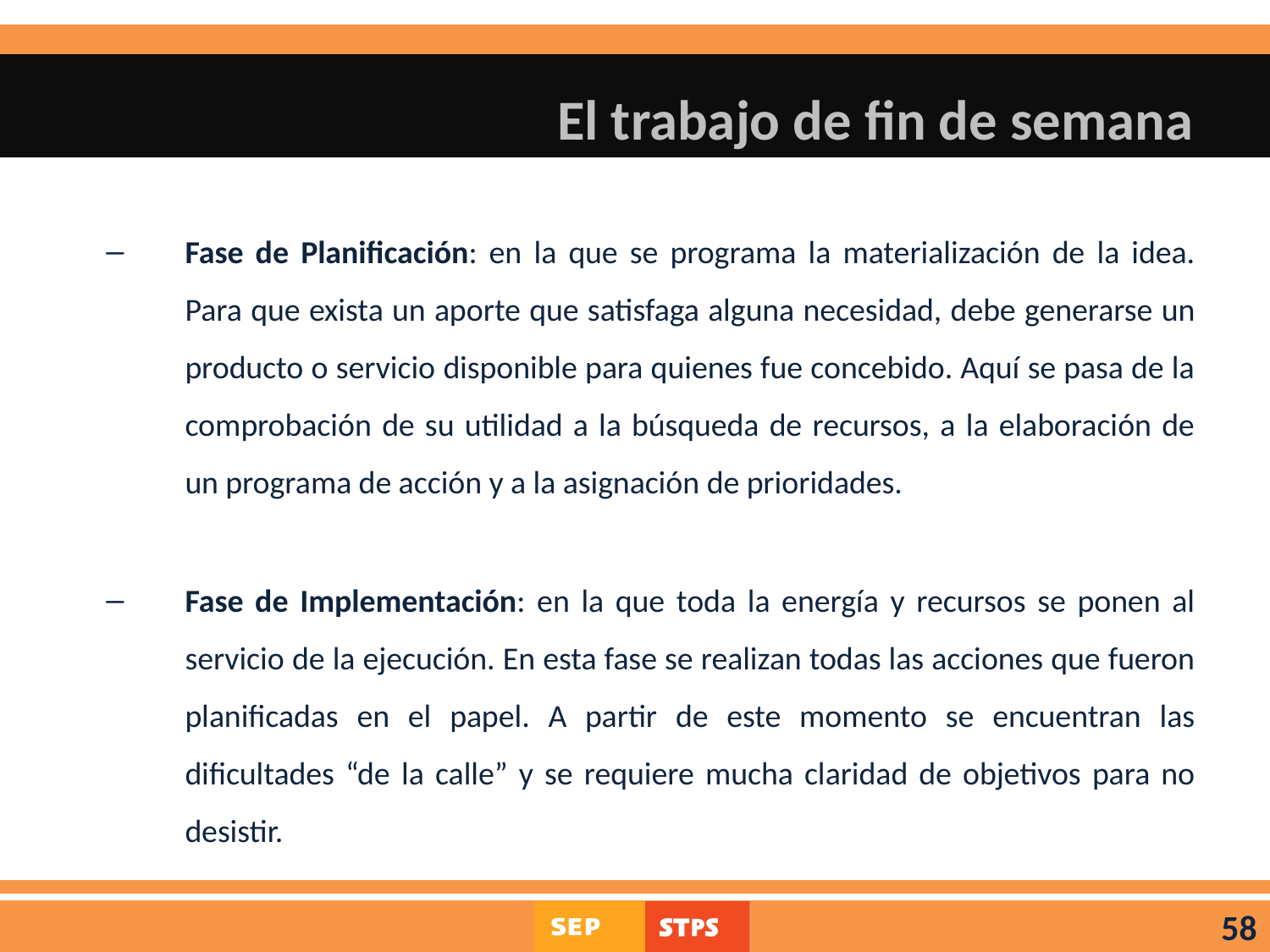

# El trabajo de fin de semana
Fase de Planificación: en la que se programa la materialización de la idea. Para que exista un aporte que satisfaga alguna necesidad, debe generarse un producto o servicio disponible para quienes fue concebido. Aquí se pasa de la comprobación de su utilidad a la búsqueda de recursos, a la elaboración de un programa de acción y a la asignación de prioridades.

Fase de Implementación: en la que toda la energía y recursos se ponen al servicio de la ejecución. En esta fase se realizan todas las acciones que fueron planificadas en el papel. A partir de este momento se encuentran las dificultades “de la calle” y se requiere mucha claridad de objetivos para no desistir.
58